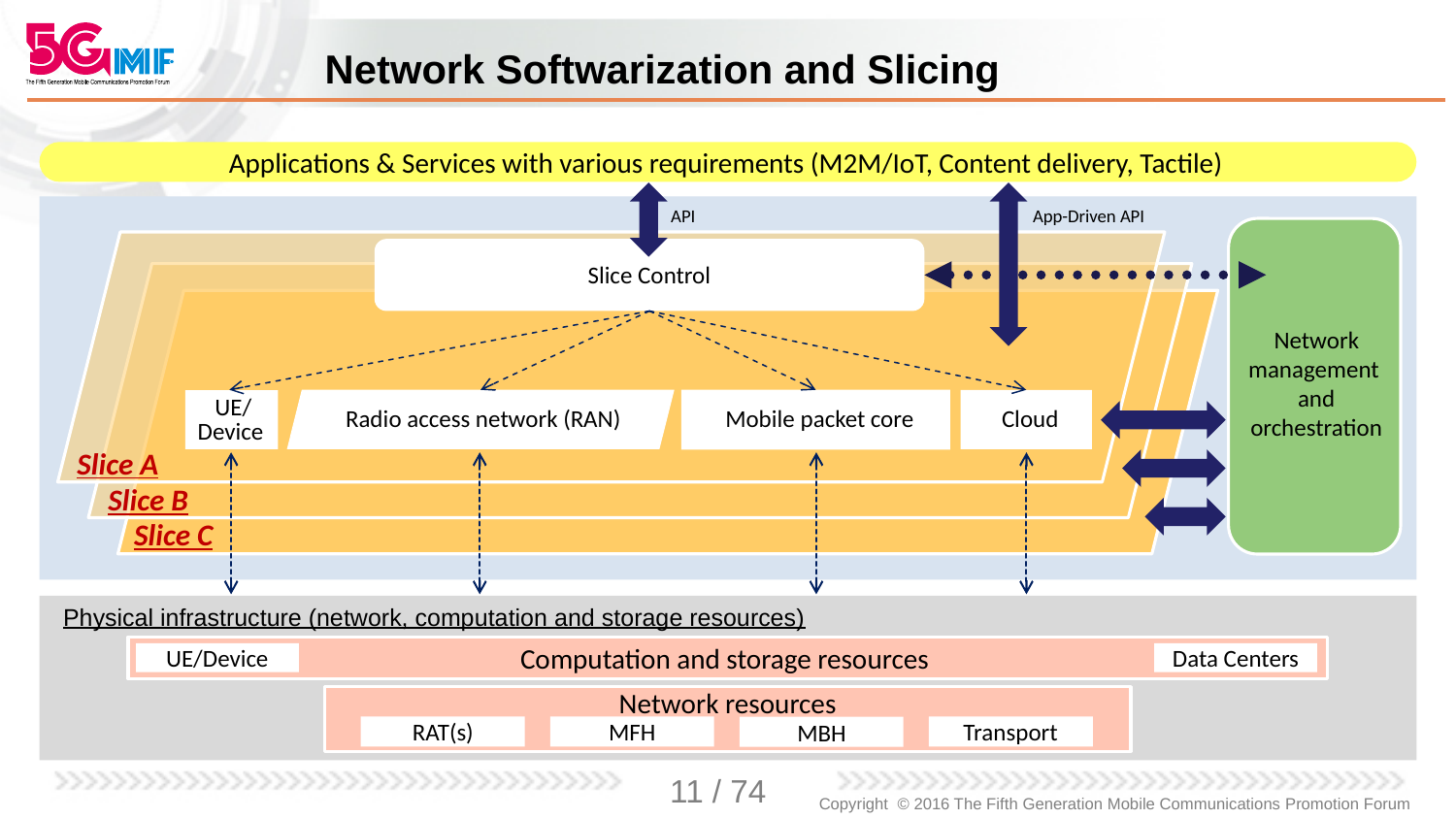

# Network Softwarization and Slicing
Applications & Services with various requirements (M2M/IoT, Content delivery, Tactile)

API
App-Driven API

Slice Control

Network management
and
orchestration

UE/
Device

Radio access network (RAN)

Mobile packet core

Cloud

Slice A
Slice B

Slice C
Physical infrastructure (network, computation and storage resources)

Computation and storage resources
UE/Device
Data Centers
Network resources

RAT(s)
MFH
Transport
MBH
Applications & Services with various requirements (M2M/IoT, Content delivery, Tactile)